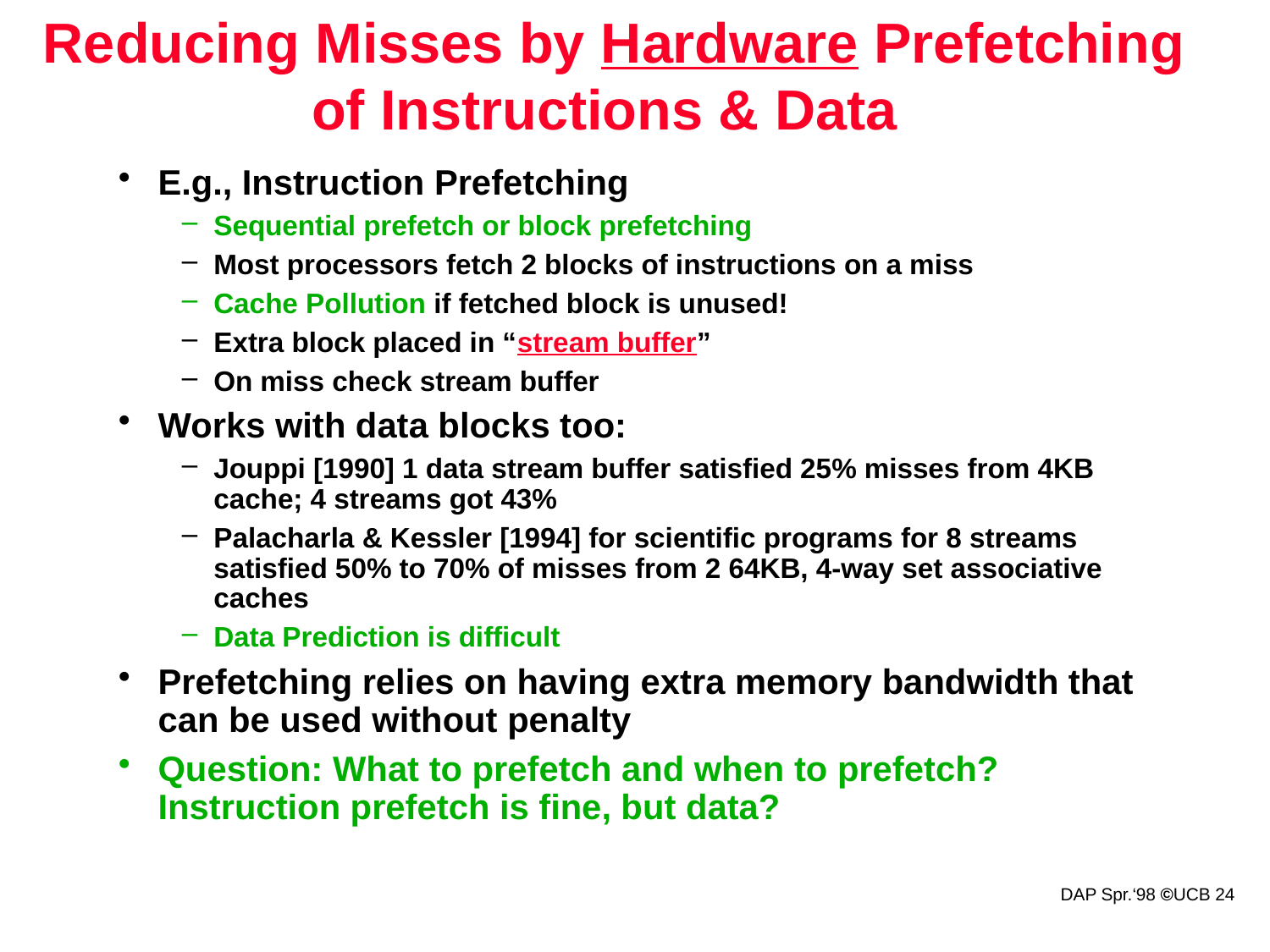

# Reducing Misses by Hardware Prefetching of Instructions & Data
E.g., Instruction Prefetching
Sequential prefetch or block prefetching
Most processors fetch 2 blocks of instructions on a miss
Cache Pollution if fetched block is unused!
Extra block placed in “stream buffer”
On miss check stream buffer
Works with data blocks too:
Jouppi [1990] 1 data stream buffer satisfied 25% misses from 4KB cache; 4 streams got 43%
Palacharla & Kessler [1994] for scientific programs for 8 streams satisfied 50% to 70% of misses from 2 64KB, 4-way set associative caches
Data Prediction is difficult
Prefetching relies on having extra memory bandwidth that can be used without penalty
Question: What to prefetch and when to prefetch? Instruction prefetch is fine, but data?